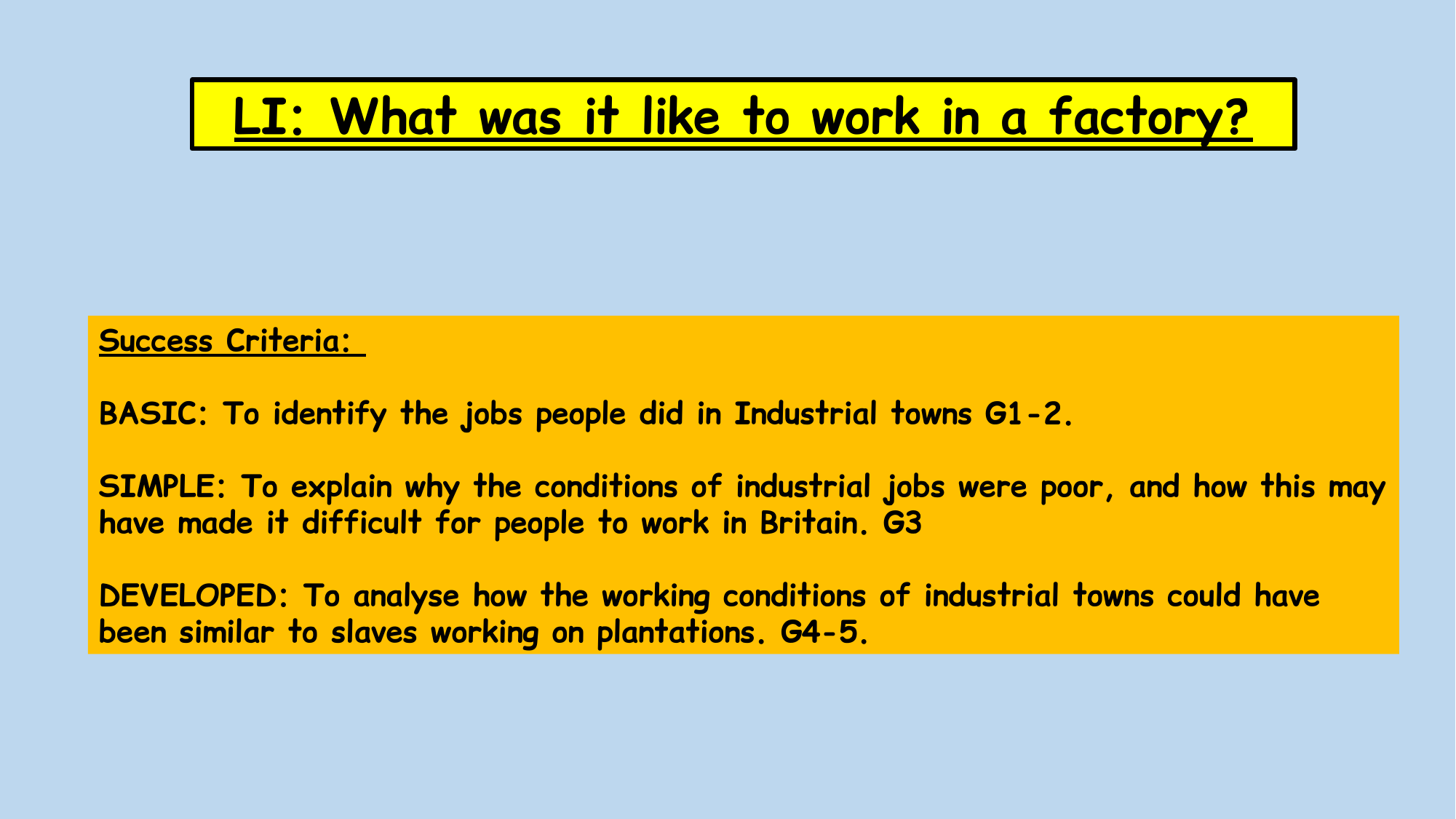

LI: What was it like to work in a factory?
Success Criteria:

BASIC: To identify the jobs people did in Industrial towns G1-2.

SIMPLE: To explain why the conditions of industrial jobs were poor, and how this may have made it difficult for people to work in Britain. G3

DEVELOPED: To analyse how the working conditions of industrial towns could have been similar to slaves working on plantations. G4-5.